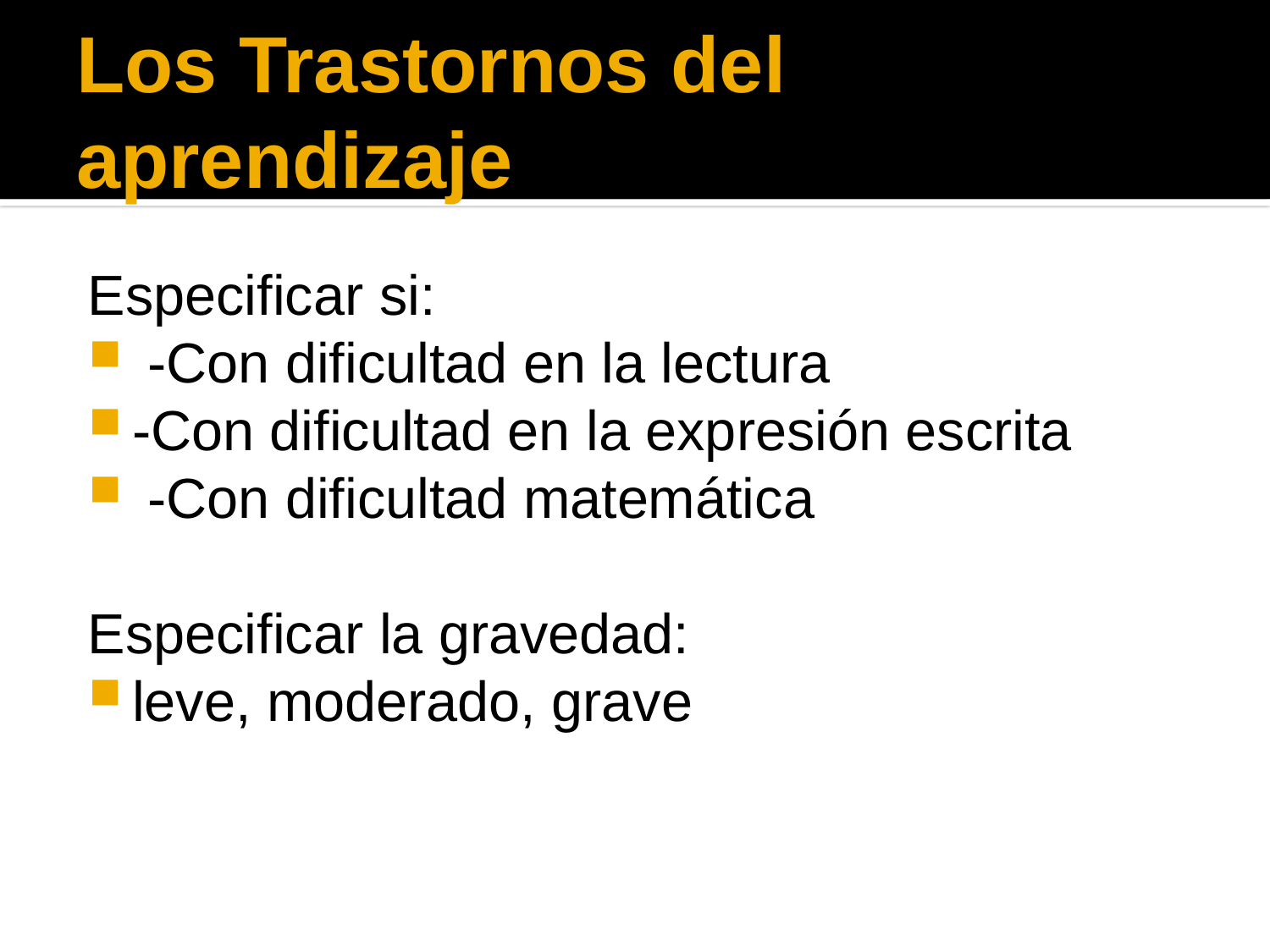

# Los Trastornos del aprendizaje
Especificar si:
 -Con dificultad en la lectura
-Con dificultad en la expresión escrita
 -Con dificultad matemática

Especificar la gravedad:
leve, moderado, grave